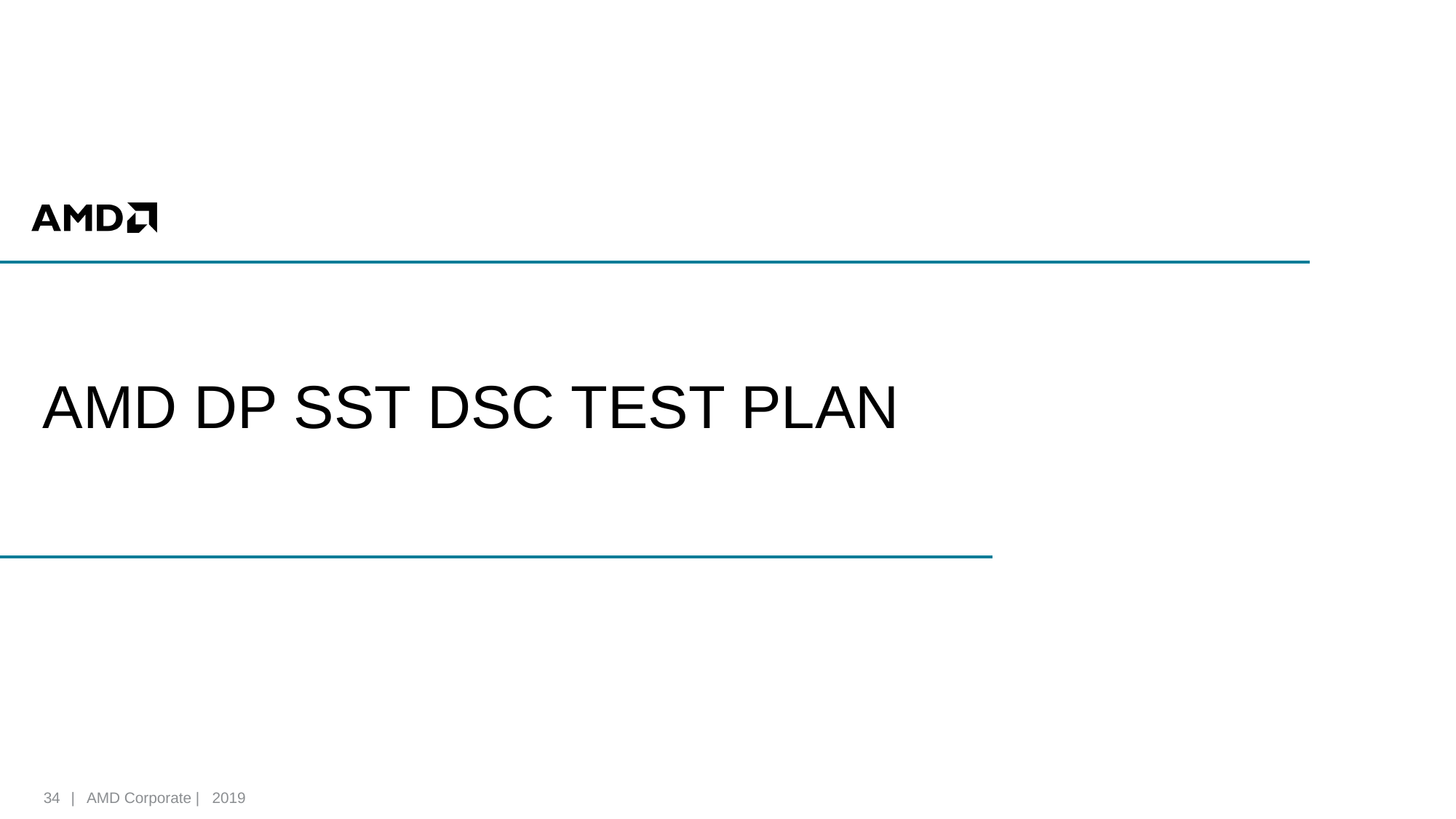

# AMD DP SST DSC TEST PLAN
34
|   AMD Corporate |   2019